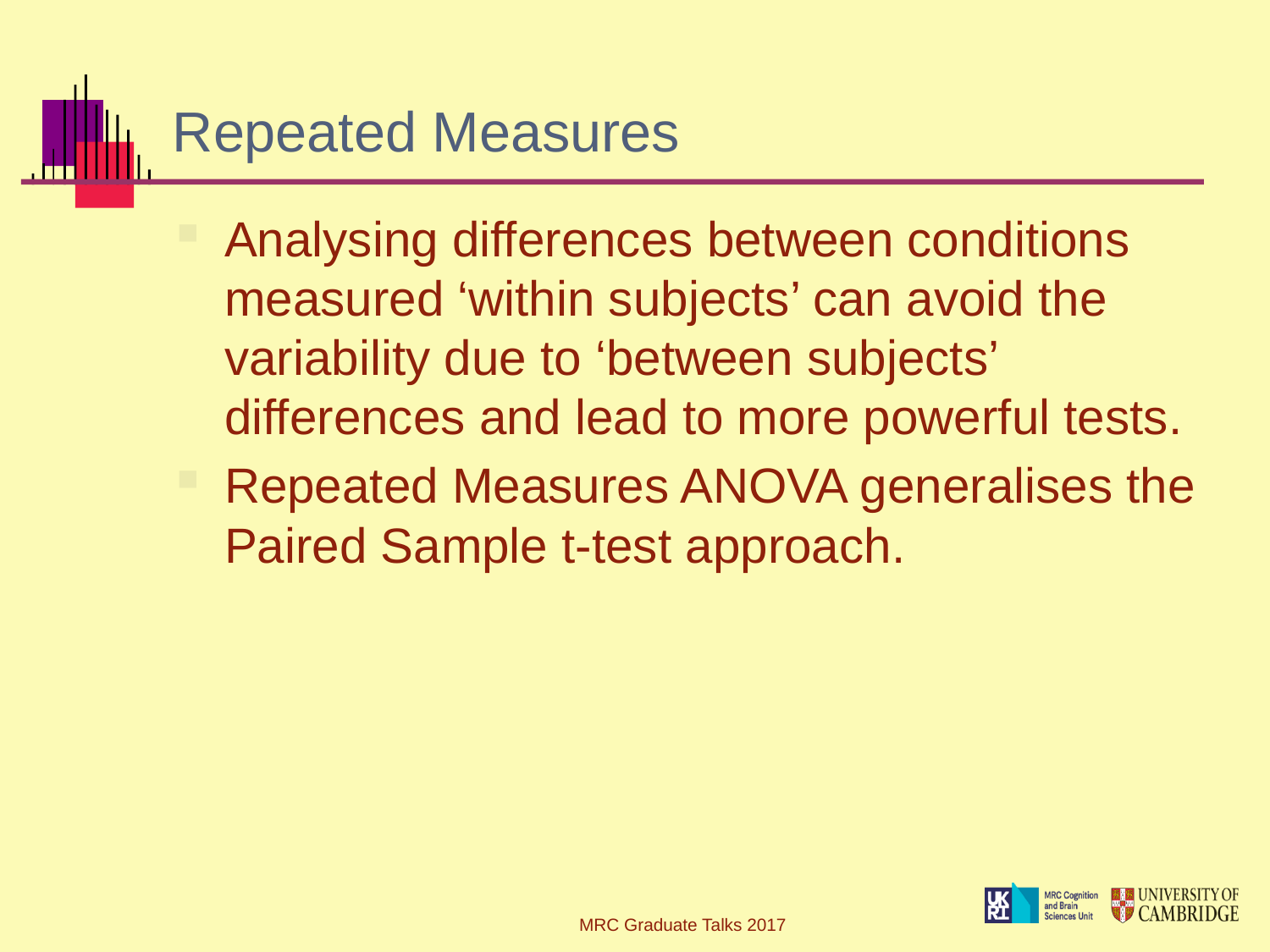

# Repeated Measures
Analysing differences between conditions measured ‘within subjects’ can avoid the variability due to ‘between subjects’ differences and lead to more powerful tests.
Repeated Measures ANOVA generalises the Paired Sample t-test approach.

MRC Graduate Talks 2017